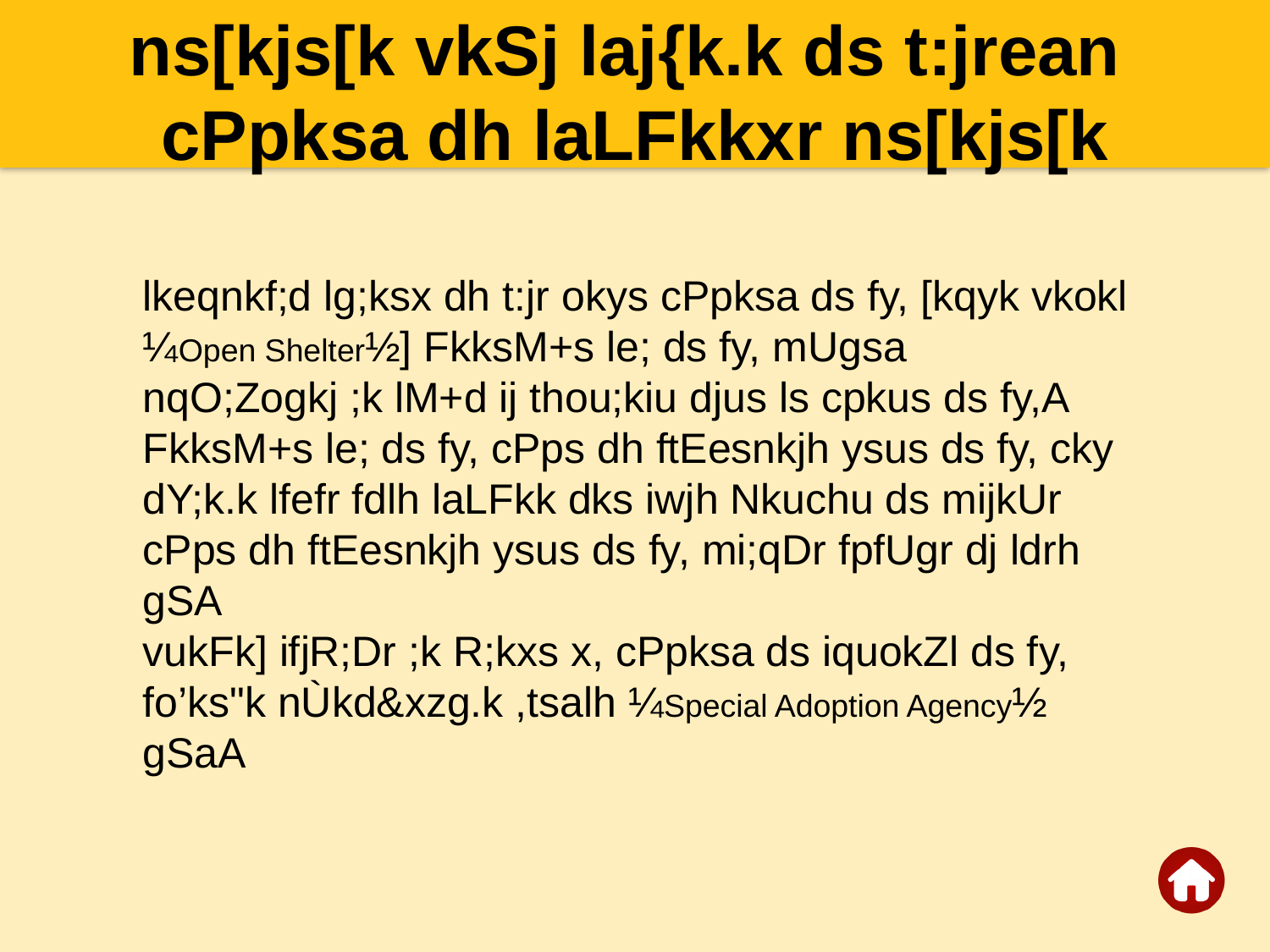

ns[kjs[k vkSj laj{k.k ds t:jrean
cPpksa dh laLFkkxr ns[kjs[k
lkeqnkf;d lg;ksx dh t:jr okys cPpksa ds fy, [kqyk vkokl ¼Open Shelter½] FkksM+s le; ds fy, mUgsa nqO;Zogkj ;k lM+d ij thou;kiu djus ls cpkus ds fy,A
FkksM+s le; ds fy, cPps dh ftEesnkjh ysus ds fy, cky dY;k.k lfefr fdlh laLFkk dks iwjh Nkuchu ds mijkUr cPps dh ftEesnkjh ysus ds fy, mi;qDr fpfUgr dj ldrh gSA
vukFk] ifjR;Dr ;k R;kxs x, cPpksa ds iquokZl ds fy, fo’ks"k nÙkd&xzg.k ,tsalh ¼Special Adoption Agency½ gSaA